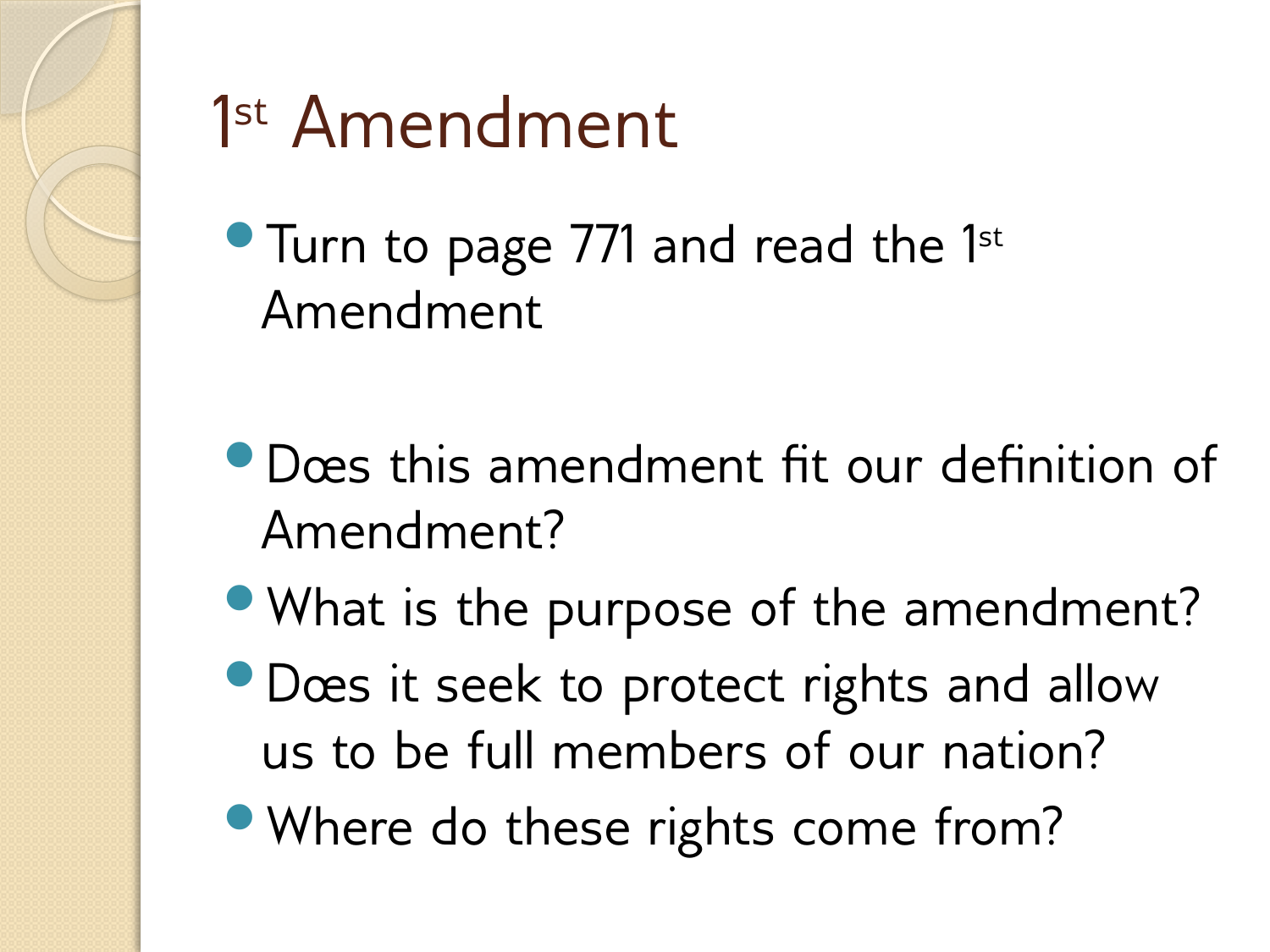

# 1st Amendment
Turn to page 771 and read the 1st Amendment

Does this amendment fit our definition of Amendment?
What is the purpose of the amendment?
Does it seek to protect rights and allow us to be full members of our nation?
Where do these rights come from?